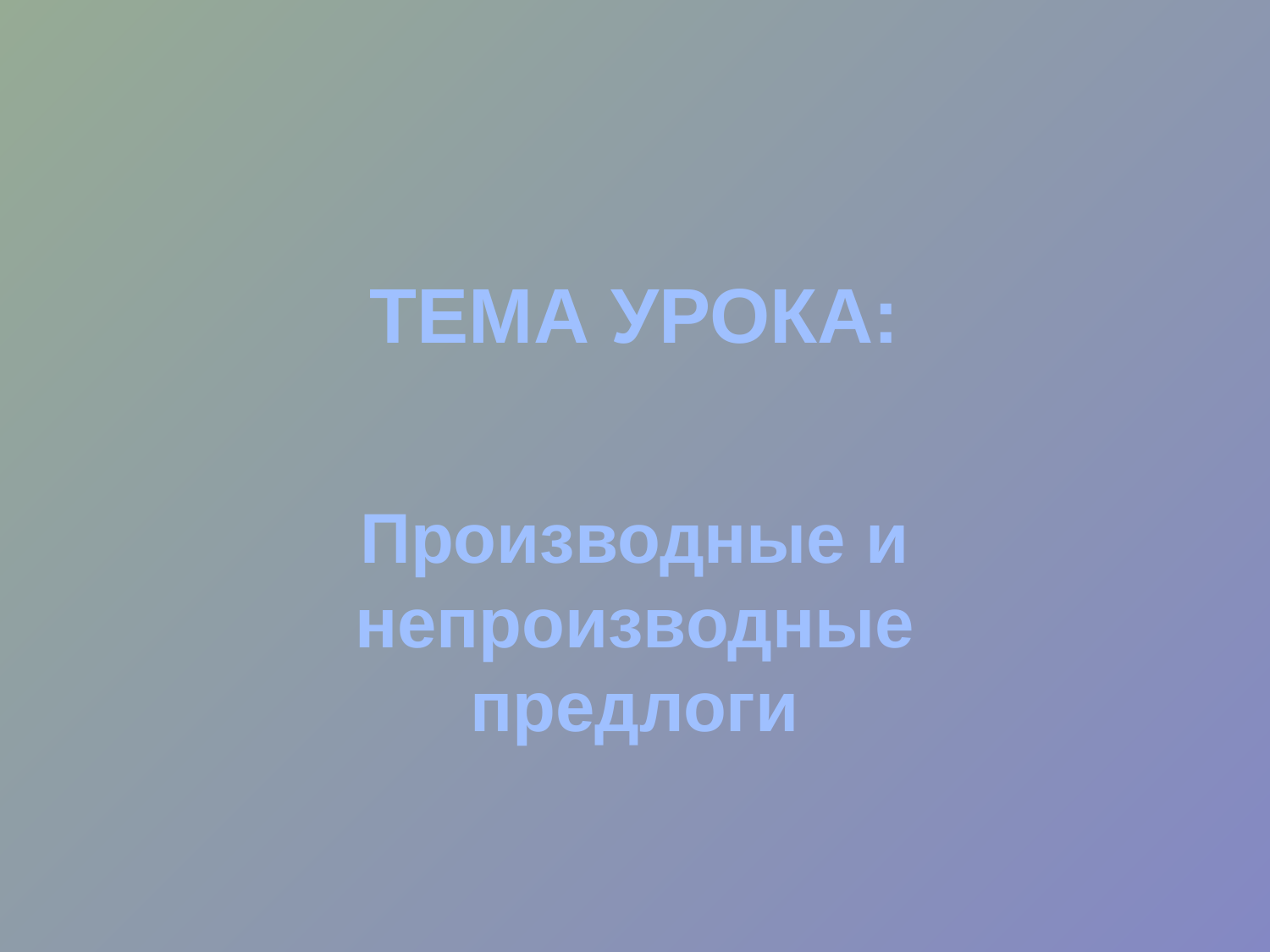

# ТЕМА УРОКА:
Производные и непроизводные предлоги